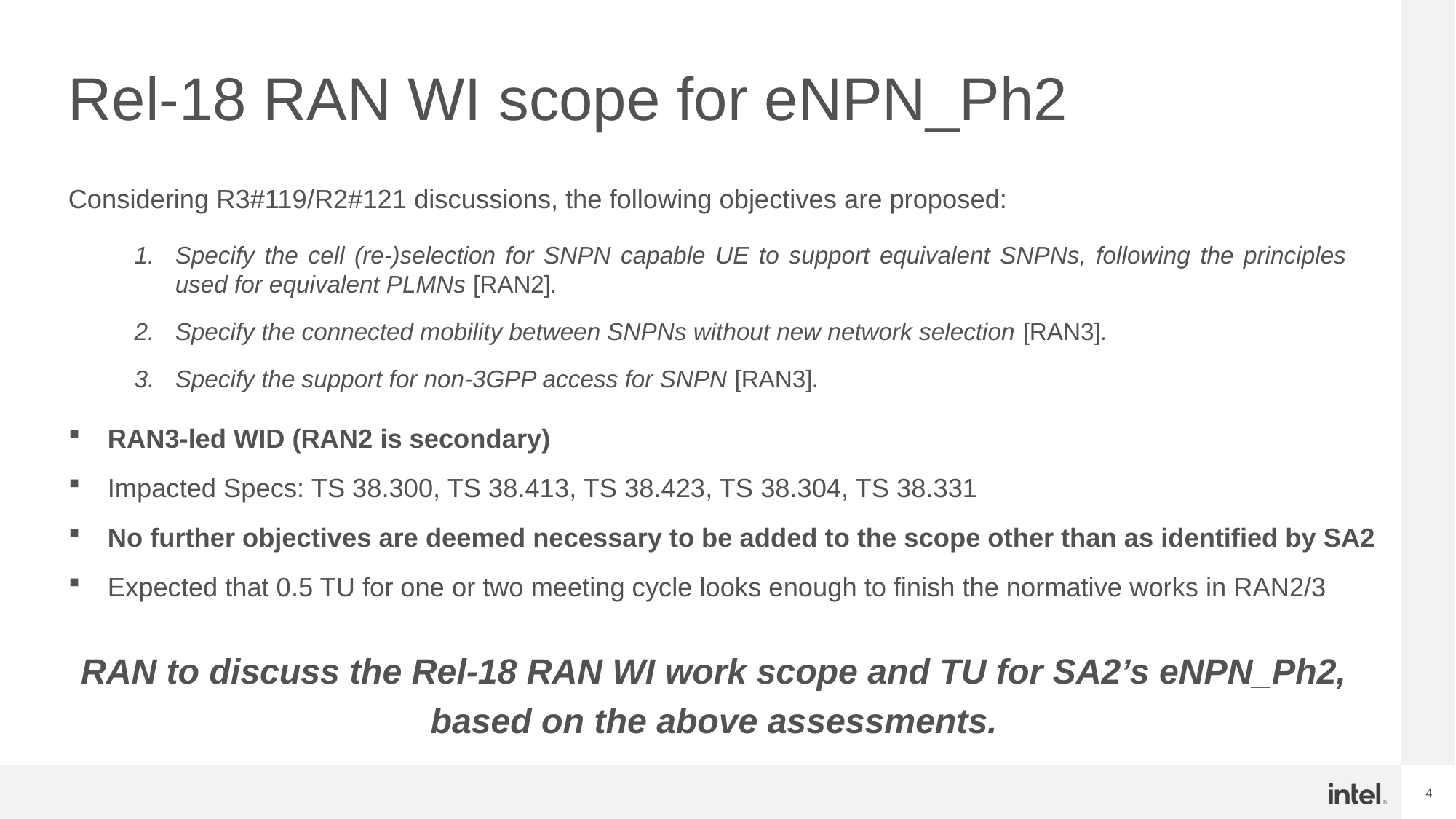

# Rel-18 RAN WI scope for eNPN_Ph2
Considering R3#119/R2#121 discussions, the following objectives are proposed:

RAN3-led WID (RAN2 is secondary)
Impacted Specs: TS 38.300, TS 38.413, TS 38.423, TS 38.304, TS 38.331
No further objectives are deemed necessary to be added to the scope other than as identified by SA2
Expected that 0.5 TU for one or two meeting cycle looks enough to finish the normative works in RAN2/3

Specify the cell (re-)selection for SNPN capable UE to support equivalent SNPNs, following the principles used for equivalent PLMNs [RAN2].

Specify the connected mobility between SNPNs without new network selection [RAN3].

Specify the support for non-3GPP access for SNPN [RAN3].
RAN to discuss the Rel-18 RAN WI work scope and TU for SA2’s eNPN_Ph2,
based on the above assessments.